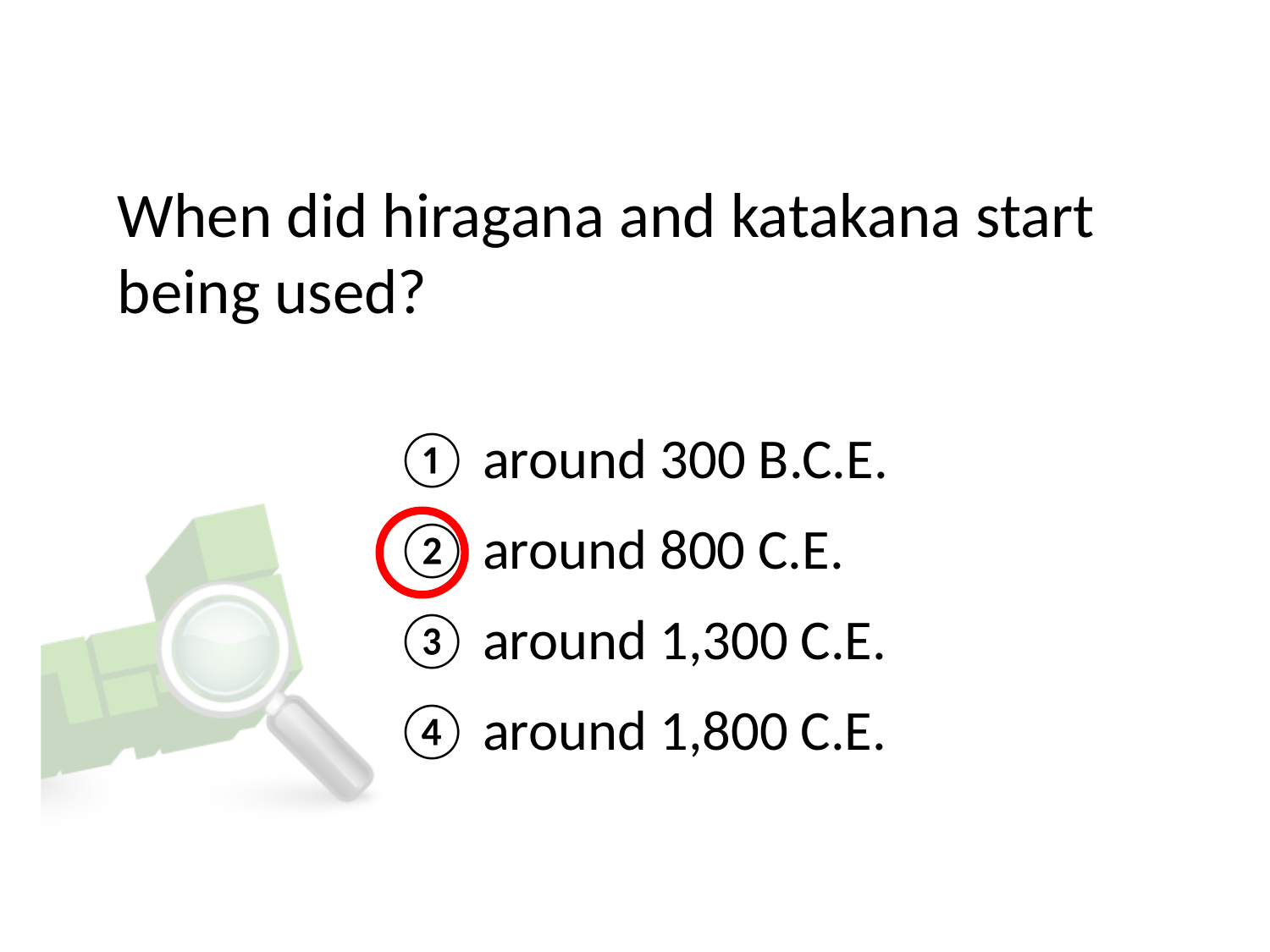

# When did hiragana and katakana start being used?
① around 300 B.C.E.
② around 800 C.E.
③ around 1,300 C.E.
④ around 1,800 C.E.